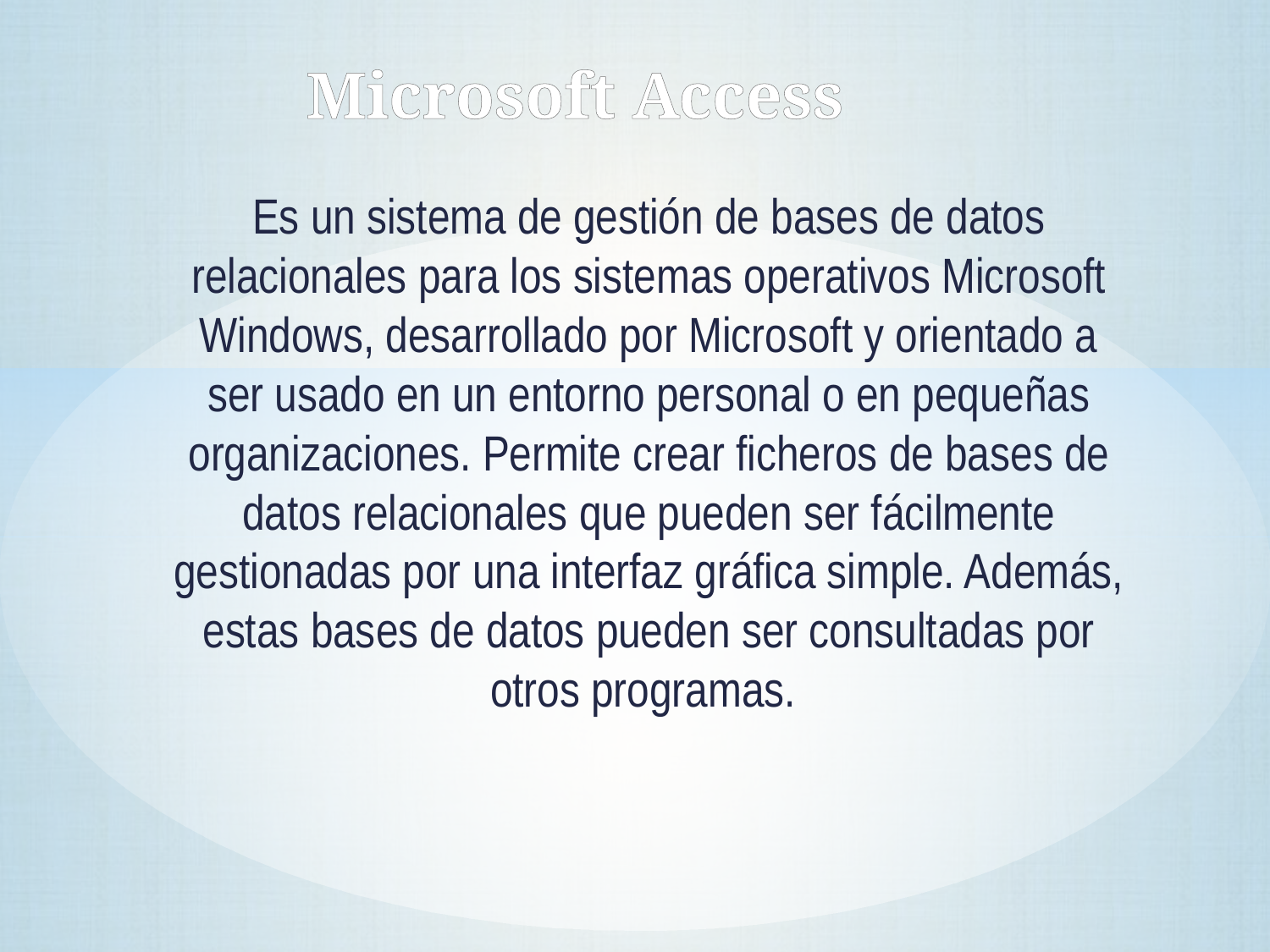

Microsoft Access
Es un sistema de gestión de bases de datos relacionales para los sistemas operativos Microsoft Windows, desarrollado por Microsoft y orientado a ser usado en un entorno personal o en pequeñas organizaciones. Permite crear ficheros de bases de datos relacionales que pueden ser fácilmente gestionadas por una interfaz gráfica simple. Además, estas bases de datos pueden ser consultadas por otros programas.